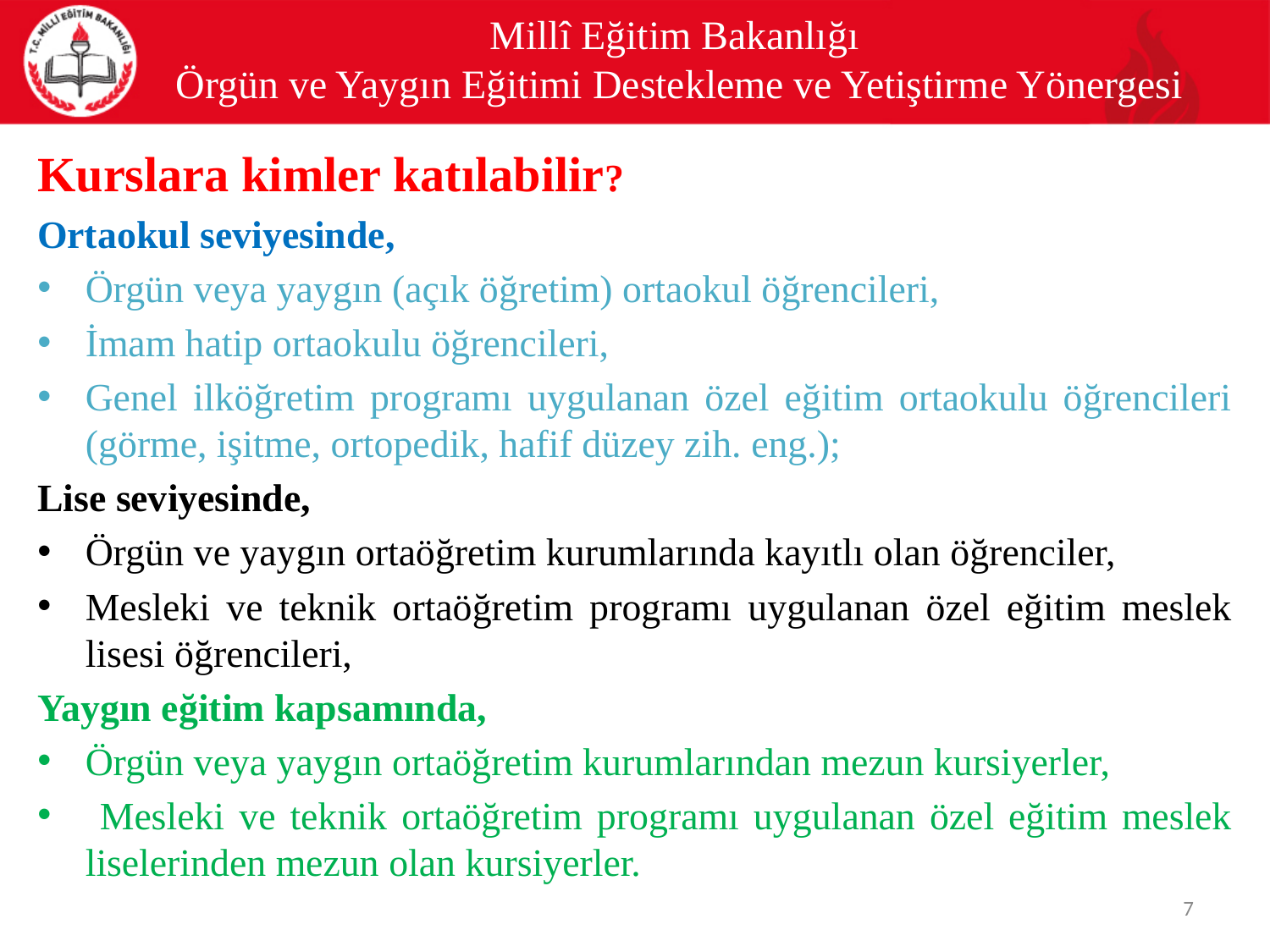

# Millî Eğitim Bakanlığı Örgün ve Yaygın Eğitimi Destekleme ve Yetiştirme Yönergesi
Kurslara kimler katılabilir?
Ortaokul seviyesinde,
Örgün veya yaygın (açık öğretim) ortaokul öğrencileri,
İmam hatip ortaokulu öğrencileri,
Genel ilköğretim programı uygulanan özel eğitim ortaokulu öğrencileri (görme, işitme, ortopedik, hafif düzey zih. eng.);
Lise seviyesinde,
Örgün ve yaygın ortaöğretim kurumlarında kayıtlı olan öğrenciler,
Mesleki ve teknik ortaöğretim programı uygulanan özel eğitim meslek lisesi öğrencileri,
Yaygın eğitim kapsamında,
Örgün veya yaygın ortaöğretim kurumlarından mezun kursiyerler,
 Mesleki ve teknik ortaöğretim programı uygulanan özel eğitim meslek liselerinden mezun olan kursiyerler.

7